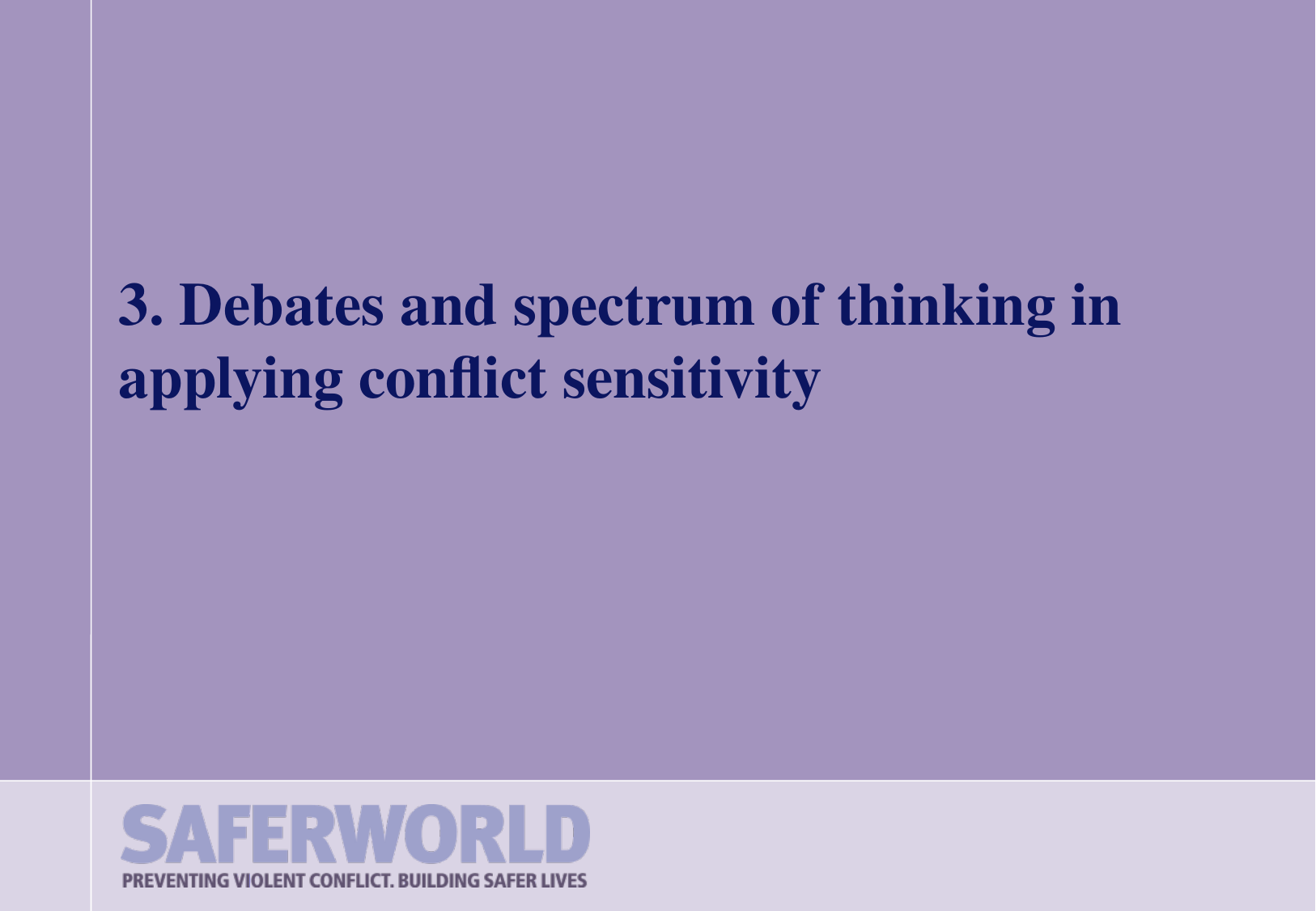

3. Debates and spectrum of thinking in applying conflict sensitivity